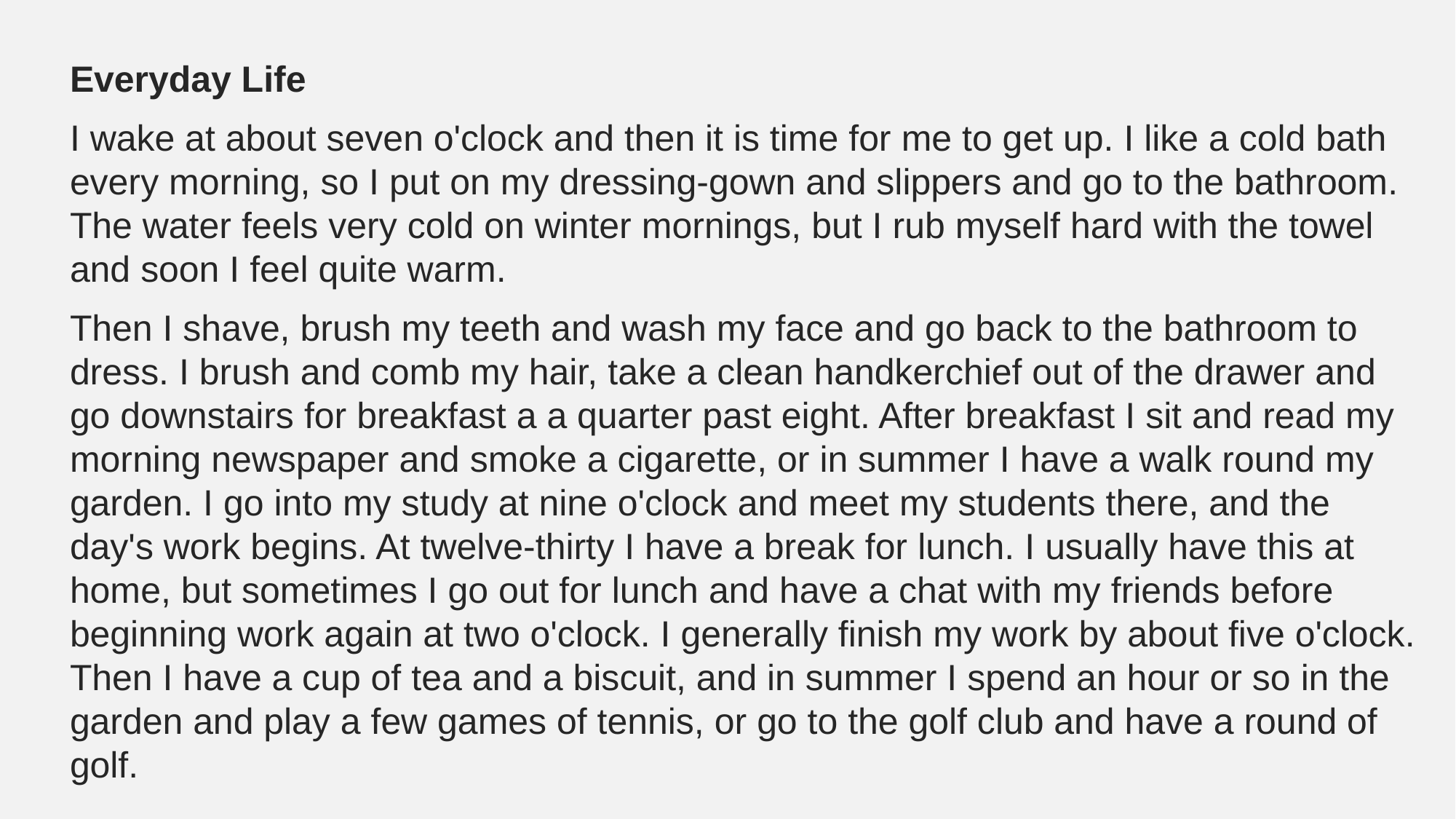

#
Everyday Life
I wake at about seven o'clock and then it is time for me to get up. I like a cold bath every morning, so I put on my dressing-gown and slippers and go to the bathroom. The water feels very cold on winter mornings, but I rub myself hard with the towel and soon I feel quite warm.
Then I shave, brush my teeth and wash my face and go back to the bathroom to dress. I brush and comb my hair, take a clean handkerchief out of the drawer and go downstairs for breakfast a a quarter past eight. After breakfast I sit and read my morning newspaper and smoke a cigarette, or in summer I have a walk round my garden. I go into my study at nine o'clock and meet my students there, and the day's work begins. At twelve-thirty I have a break for lunch. I usually have this at home, but sometimes I go out for lunch and have a chat with my friends before beginning work again at two o'clock. I generally finish my work by about five o'clock. Then I have a cup of tea and a biscuit, and in summer I spend an hour or so in the garden and play a few games of tennis, or go to the golf club and have a round of golf.